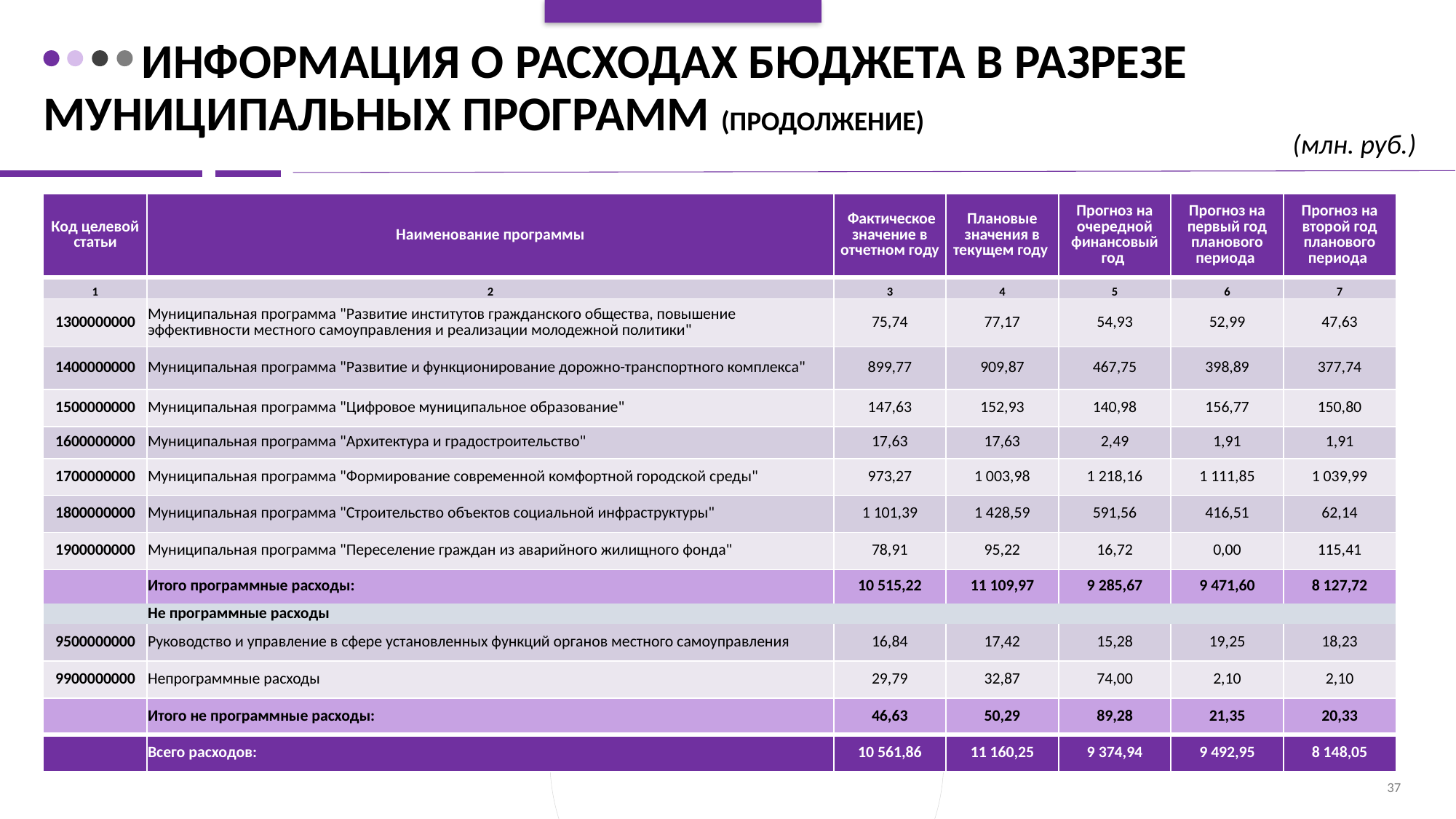

# Информация о расходах бюджета в разрезе муниципальных программ (продолжение)
(млн. руб.)
| Код целевой статьи | Наименование программы | Фактическое значение в отчетном году | Плановые значения в текущем году | Прогноз на очередной финансовый год | Прогноз на первый год планового периода | Прогноз на второй год планового периода |
| --- | --- | --- | --- | --- | --- | --- |
| 1 | 2 | 3 | 4 | 5 | 6 | 7 |
| 1300000000 | Муниципальная программа "Развитие институтов гражданского общества, повышение эффективности местного самоуправления и реализации молодежной политики" | 75,74 | 77,17 | 54,93 | 52,99 | 47,63 |
| 1400000000 | Муниципальная программа "Развитие и функционирование дорожно-транспортного комплекса" | 899,77 | 909,87 | 467,75 | 398,89 | 377,74 |
| 1500000000 | Муниципальная программа "Цифровое муниципальное образование" | 147,63 | 152,93 | 140,98 | 156,77 | 150,80 |
| 1600000000 | Муниципальная программа "Архитектура и градостроительство" | 17,63 | 17,63 | 2,49 | 1,91 | 1,91 |
| 1700000000 | Муниципальная программа "Формирование современной комфортной городской среды" | 973,27 | 1 003,98 | 1 218,16 | 1 111,85 | 1 039,99 |
| 1800000000 | Муниципальная программа "Строительство объектов социальной инфраструктуры" | 1 101,39 | 1 428,59 | 591,56 | 416,51 | 62,14 |
| 1900000000 | Муниципальная программа "Переселение граждан из аварийного жилищного фонда" | 78,91 | 95,22 | 16,72 | 0,00 | 115,41 |
|  | Итого программные расходы: | 10 515,22 | 11 109,97 | 9 285,67 | 9 471,60 | 8 127,72 |
|  | Не программные расходы |  |  |  |  |  |
| 9500000000 | Руководство и управление в сфере установленных функций органов местного самоуправления | 16,84 | 17,42 | 15,28 | 19,25 | 18,23 |
| 9900000000 | Непрограммные расходы | 29,79 | 32,87 | 74,00 | 2,10 | 2,10 |
|  | Итого не программные расходы: | 46,63 | 50,29 | 89,28 | 21,35 | 20,33 |
|  | Всего расходов: | 10 561,86 | 11 160,25 | 9 374,94 | 9 492,95 | 8 148,05 |
37